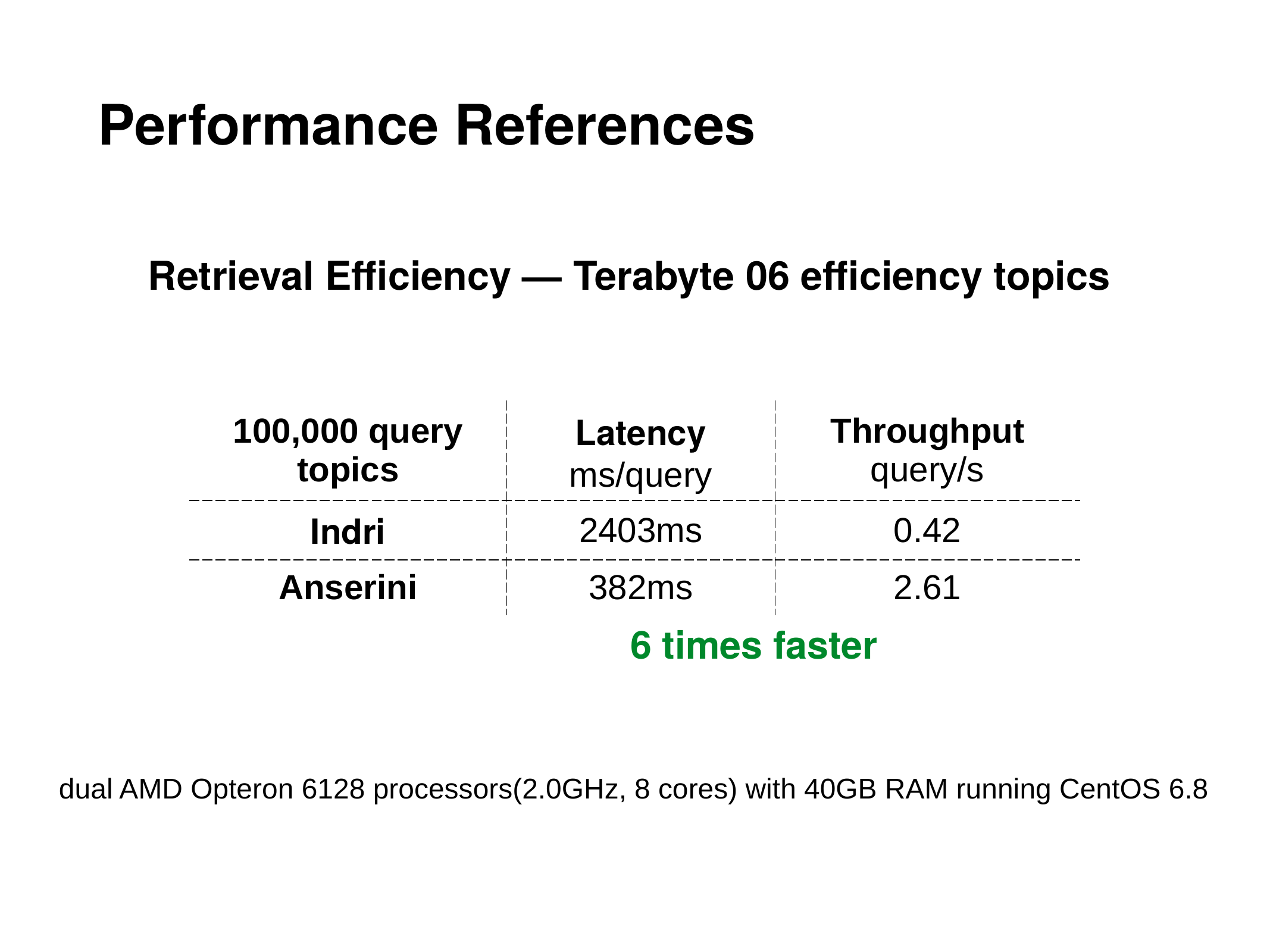

# Performance References
Retrieval Efficiency — Terabyte 06 efficiency topics
| 100,000 query topics | Latency ms/query | Throughput query/s |
| --- | --- | --- |
| Indri | 2403ms | 0.42 |
| Anserini | 382ms | 2.61 |
6 times faster
dual AMD Opteron 6128 processors(2.0GHz, 8 cores) with 40GB RAM running CentOS 6.8
61